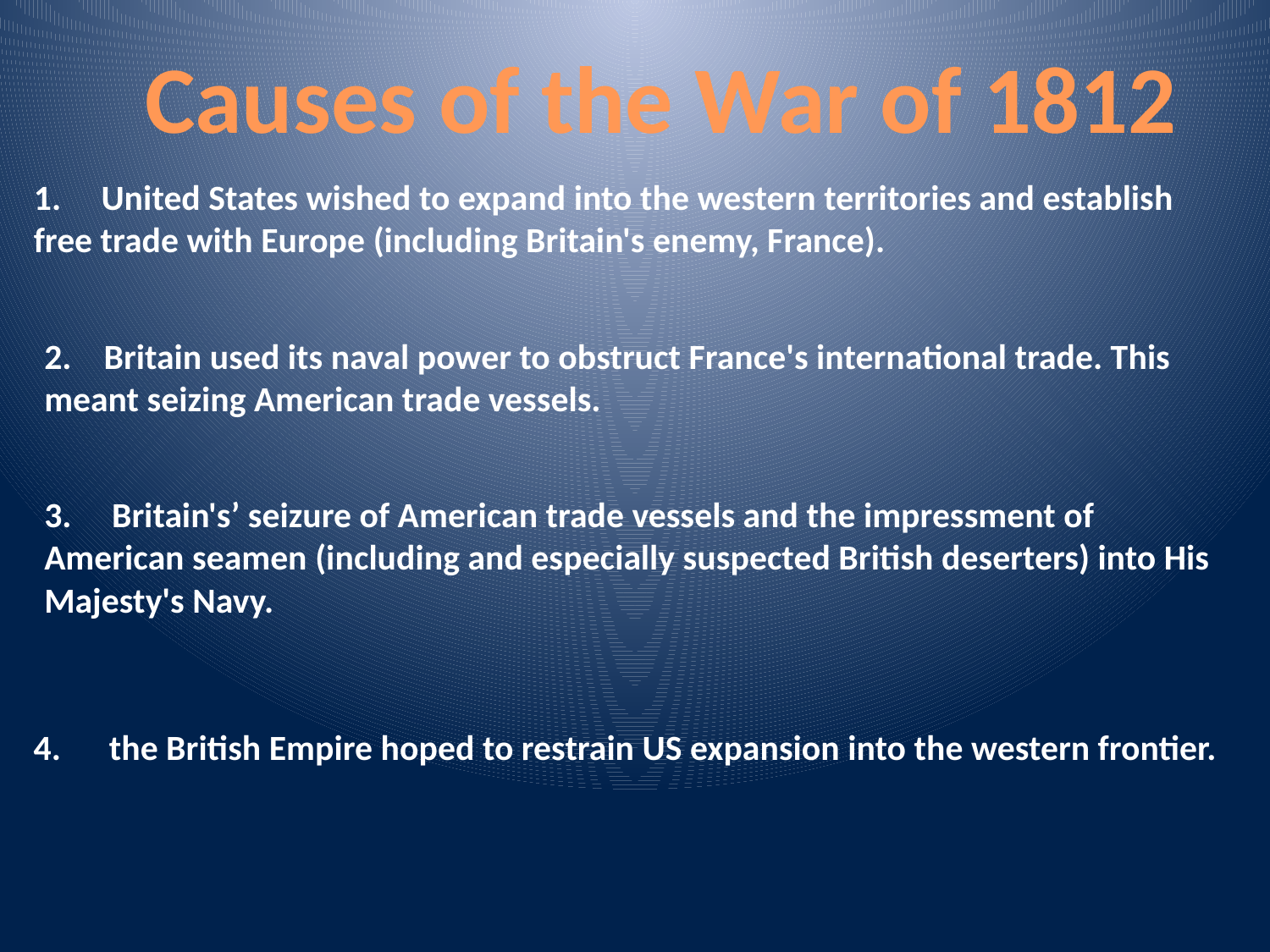

Causes of the War of 1812
1.     United States wished to expand into the western territories and establish free trade with Europe (including Britain's enemy, France).
2.    Britain used its naval power to obstruct France's international trade. This meant seizing American trade vessels.
3.     Britain's’ seizure of American trade vessels and the impressment of American seamen (including and especially suspected British deserters) into His Majesty's Navy.
4.      the British Empire hoped to restrain US expansion into the western frontier.